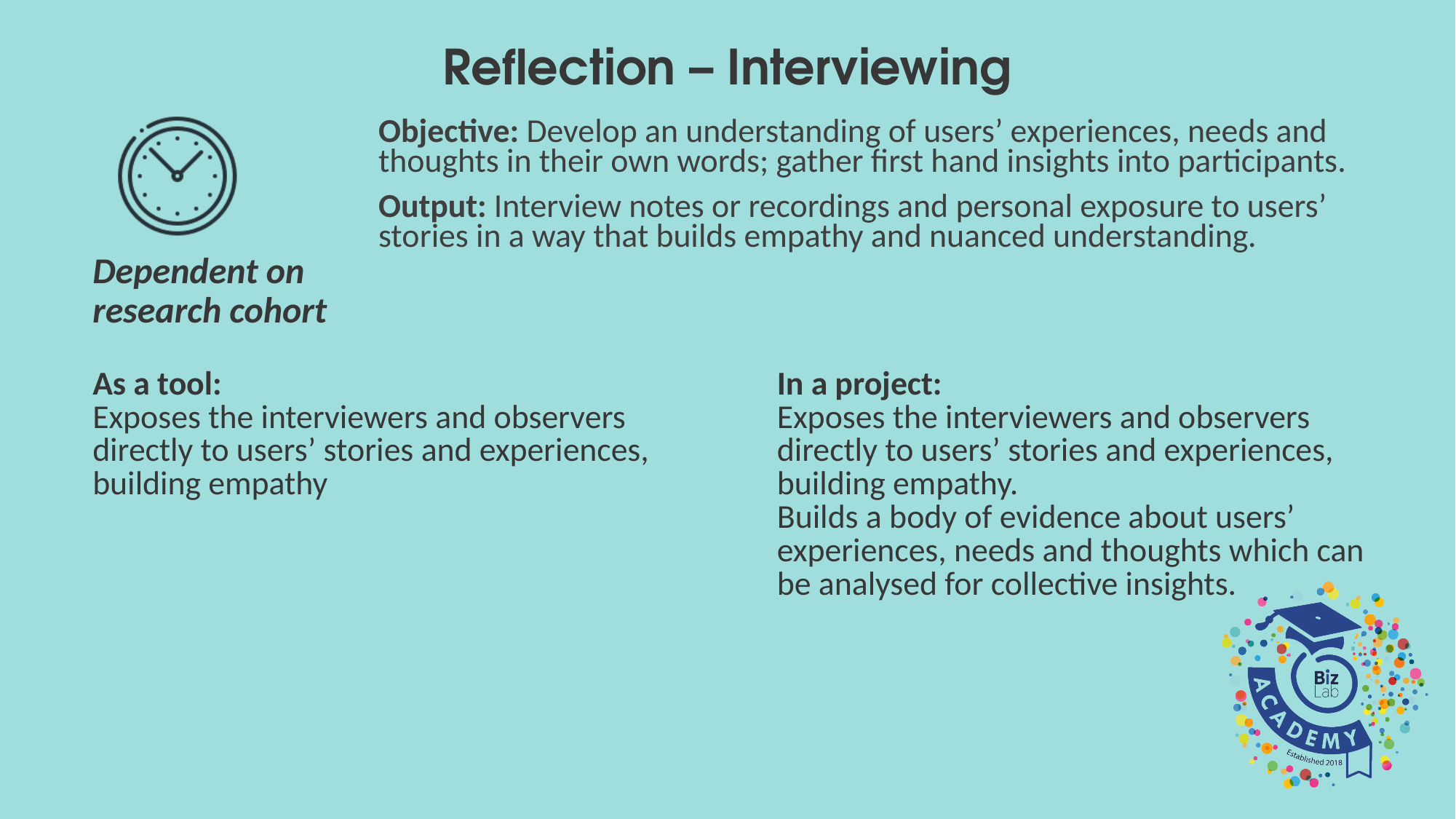

Reflection – Interviewing
Objective: Develop an understanding of users’ experiences, needs and thoughts in their own words; gather first hand insights into participants.
Output: Interview notes or recordings and personal exposure to users’ stories in a way that builds empathy and nuanced understanding.
Dependent on research cohort
In a project:
Exposes the interviewers and observers directly to users’ stories and experiences, building empathy.
Builds a body of evidence about users’ experiences, needs and thoughts which can be analysed for collective insights.
As a tool:
Exposes the interviewers and observers directly to users’ stories and experiences, building empathy